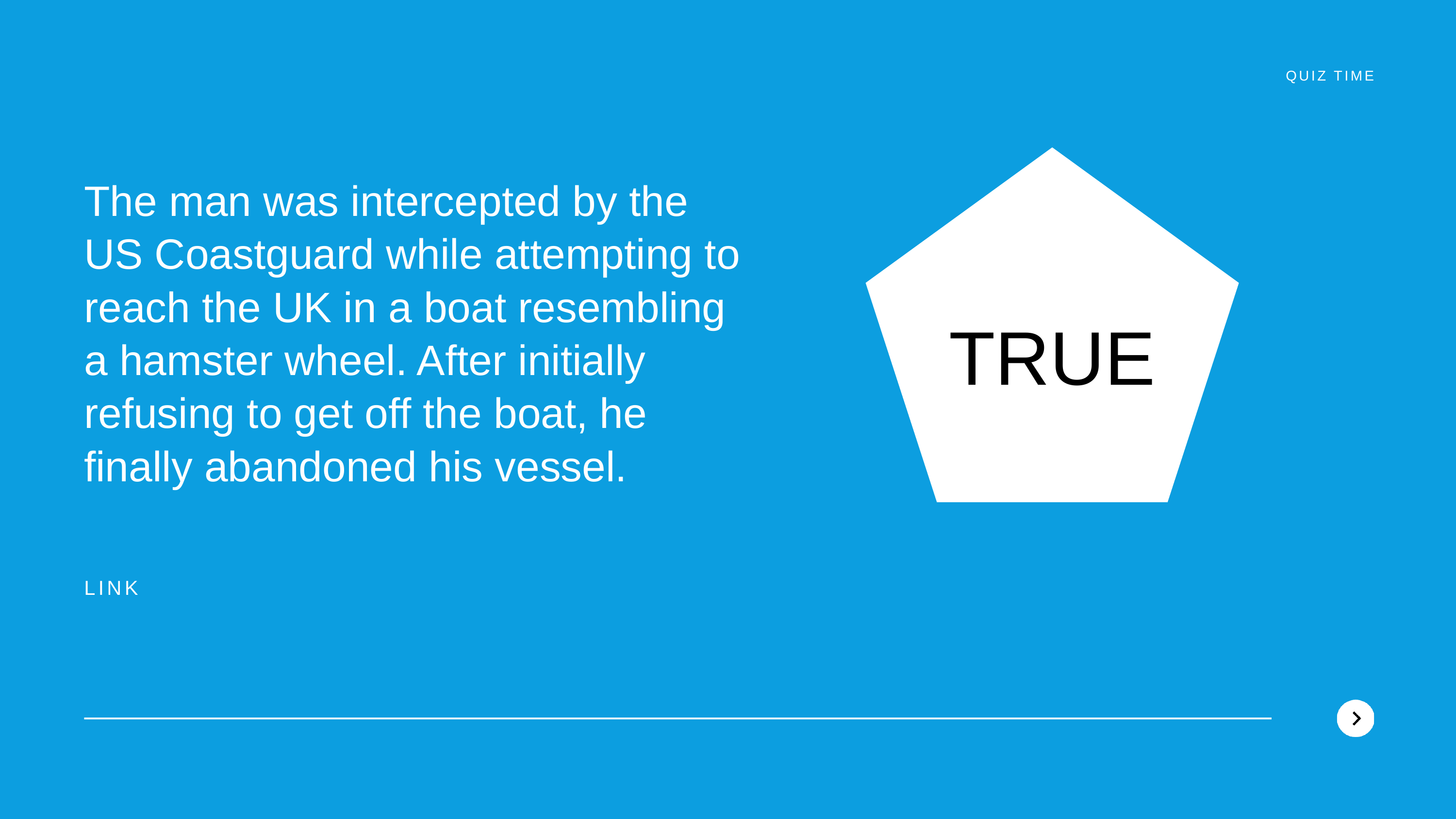

QUIZ TIME

The man was intercepted by the US Coastguard while attempting to reach the UK in a boat resembling a hamster wheel. After initially refusing to get off the boat, he finally abandoned his vessel.

TRUE
LINK